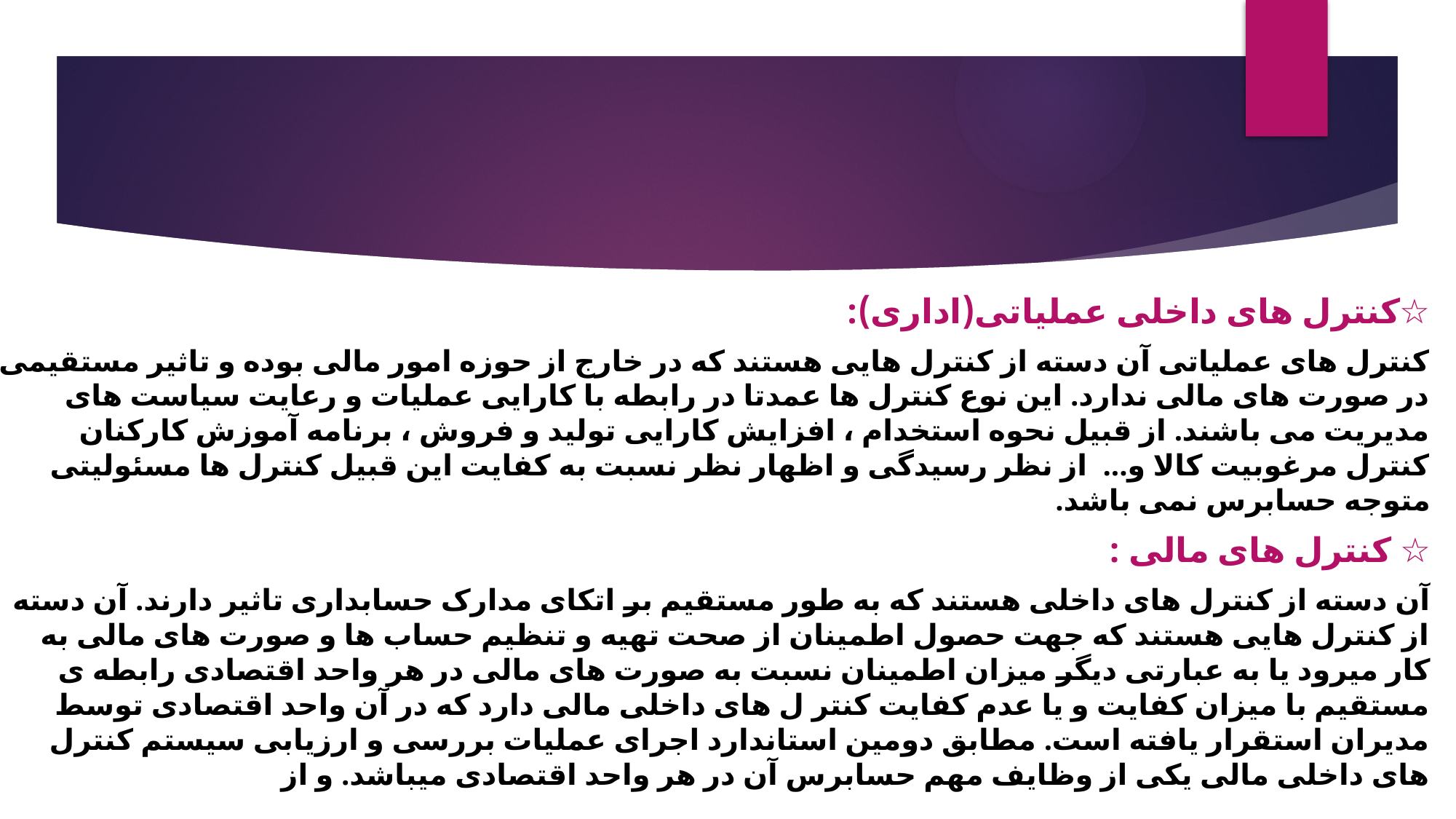

☆کنترل های داخلی عملیاتی(اداری):
کنترل های عملیاتی آن دسته از کنترل هایی هستند که در خارج از حوزه امور مالی بوده و تاثیر مستقیمی در صورت های مالی ندارد. این نوع کنترل ها عمدتا در رابطه با کارایی عملیات و رعایت سیاست های مدیریت می باشند. از قبیل نحوه استخدام ، افزایش کارایی تولید و فروش ، برنامه آموزش کارکنان کنترل مرغوبیت کالا و...  از نظر رسیدگی و اظهار نظر نسبت به کفایت این قبیل کنترل ها مسئولیتی متوجه حسابرس نمی باشد.
☆ کنترل های مالی :
آن دسته از کنترل های داخلی هستند که به طور مستقیم بر اتکای مدارک حسابداری تاثیر دارند. آن دسته از کنترل هایی هستند که جهت حصول اطمینان از صحت تهیه و تنظیم حساب ها و صورت های مالی به کار میرود یا به عبارتی دیگر میزان اطمینان نسبت به صورت های مالی در هر واحد اقتصادی رابطه ی مستقیم با میزان کفایت و یا عدم کفایت کنتر ل های داخلی مالی دارد که در آن واحد اقتصادی توسط مدیران استقرار یافته است. مطابق دومین استاندارد اجرای عملیات بررسی و ارزیابی سیستم کنترل های داخلی مالی یکی از وظایف مهم حسابرس آن در هر واحد اقتصادی میباشد. و از